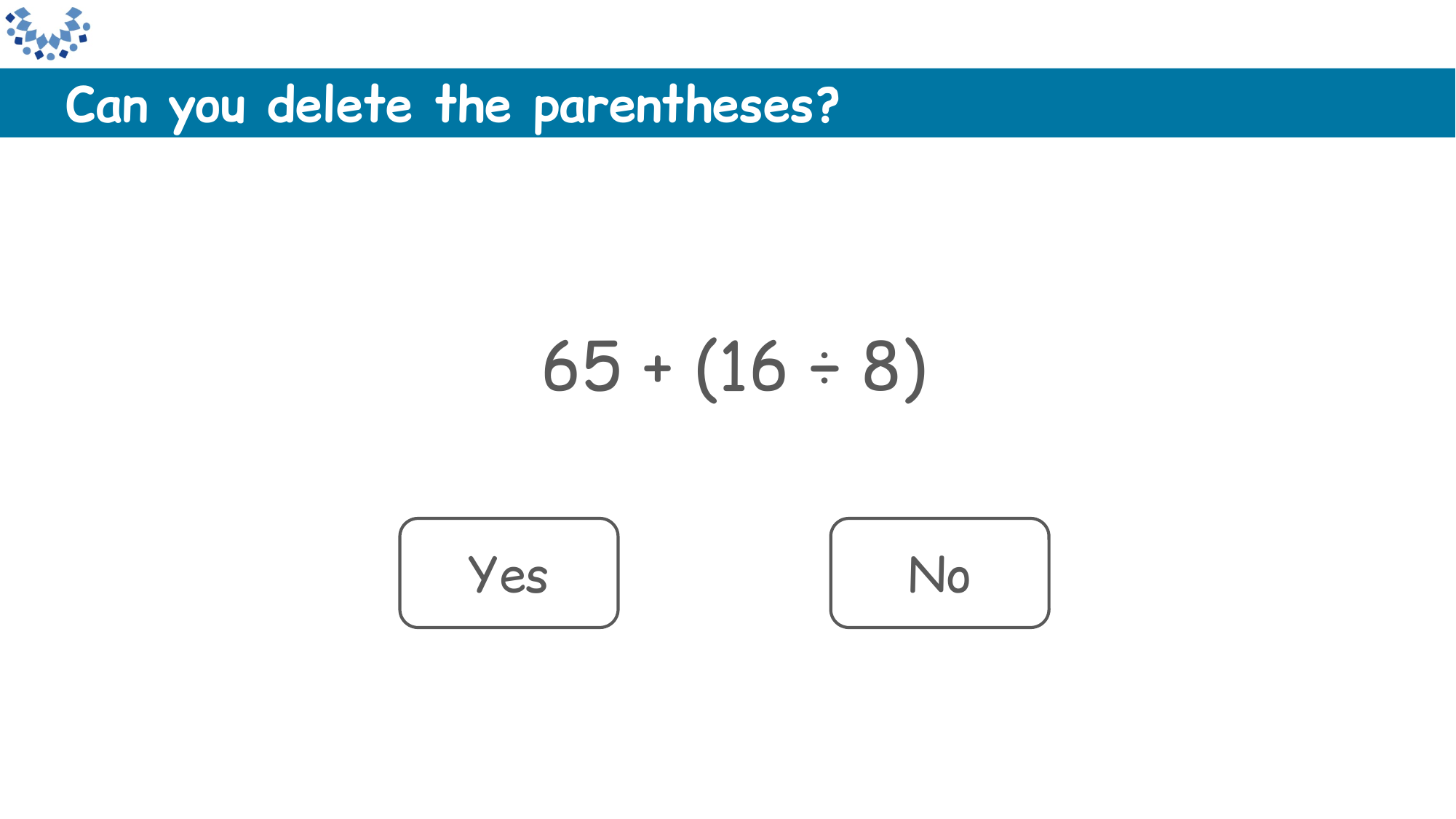

Can you delete the parentheses?
65 + (16 ÷ 8)
Yes
No